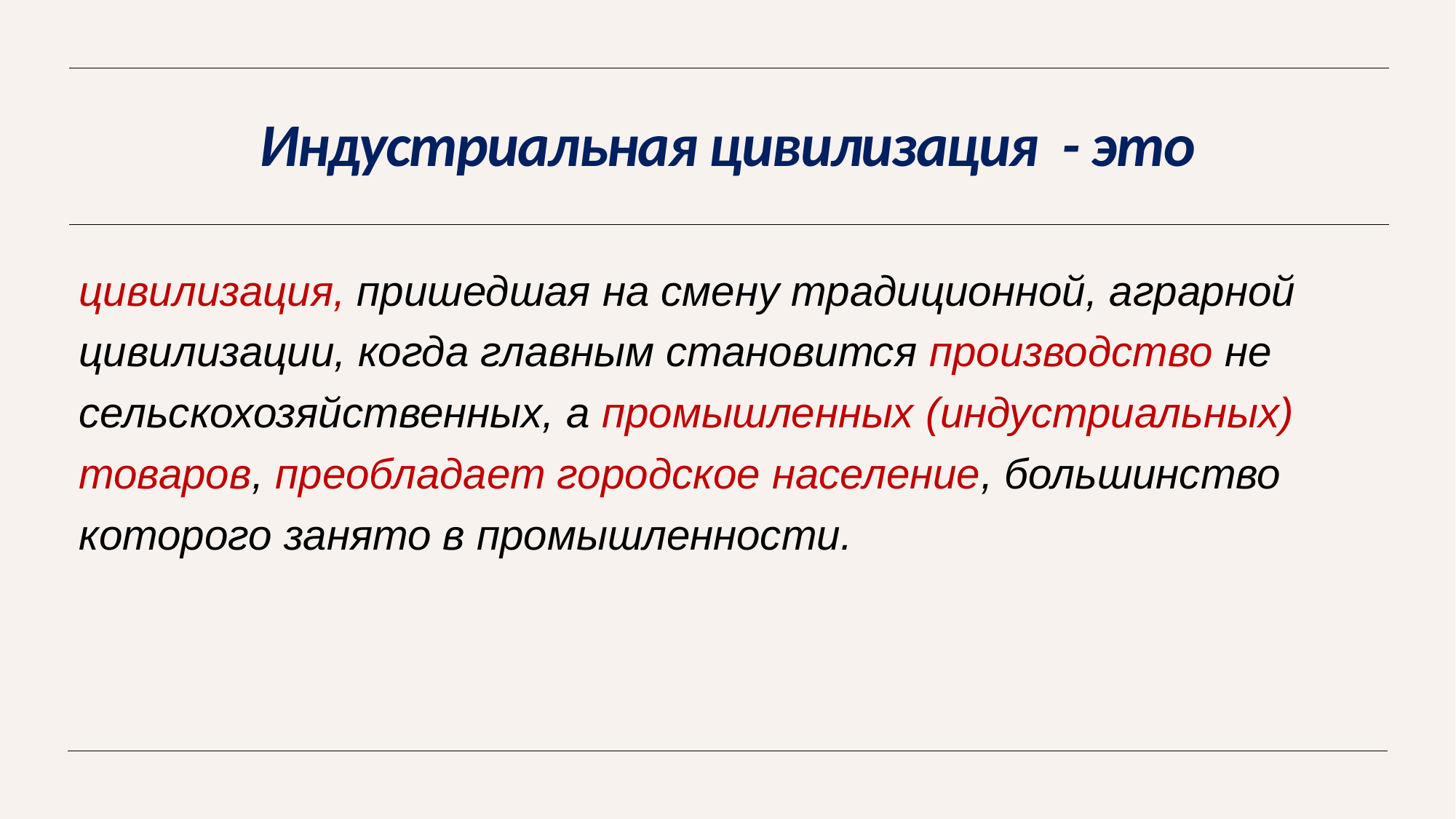

# Индустриальная цивилизация  - это
цивилизация, пришедшая на смену традиционной, аграрной цивилизации, когда главным становится производство не сельскохозяйственных, а промышленных (индустриальных) товаров, преобладает городское население, большинство которого занято в промышленности.